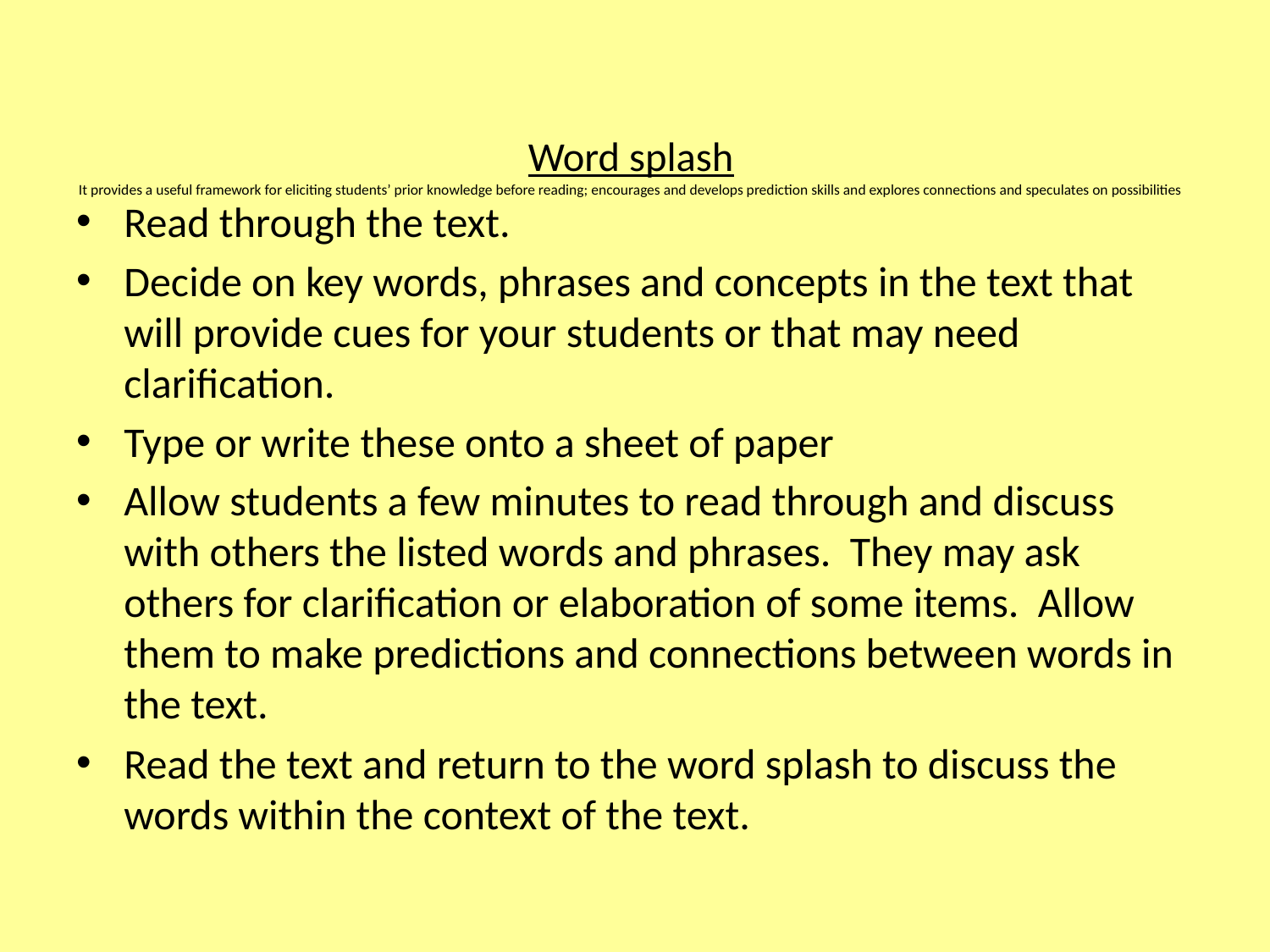

# Word splash It provides a useful framework for eliciting students’ prior knowledge before reading; encourages and develops prediction skills and explores connections and speculates on possibilities
Read through the text.
Decide on key words, phrases and concepts in the text that will provide cues for your students or that may need clarification.
Type or write these onto a sheet of paper
Allow students a few minutes to read through and discuss with others the listed words and phrases.  They may ask others for clarification or elaboration of some items.  Allow them to make predictions and connections between words in the text.
Read the text and return to the word splash to discuss the words within the context of the text.